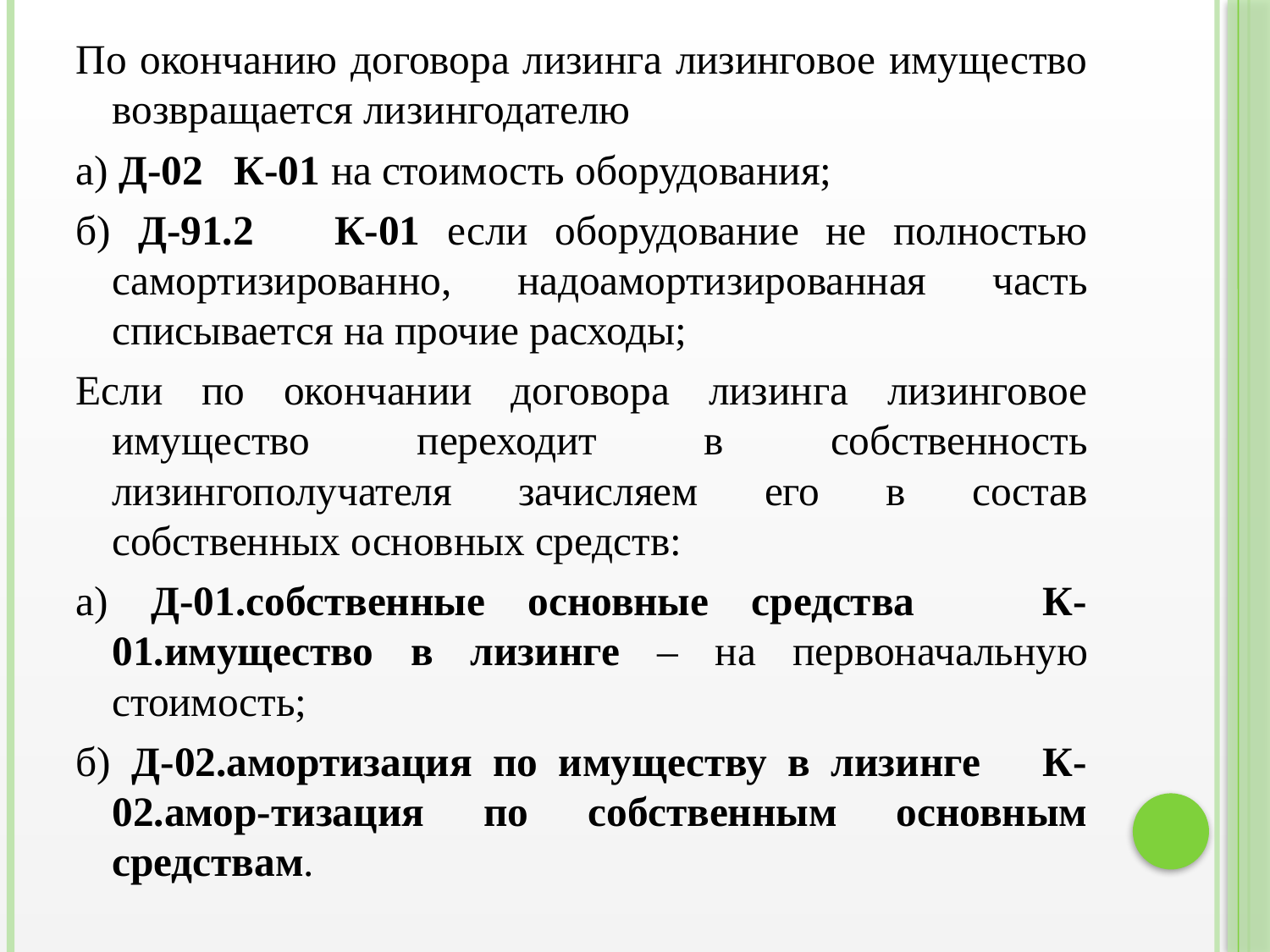

По окончанию договора лизинга лизинговое имущество возвращается лизингодателю
а) Д-02   К-01 на стоимость оборудования;
б) Д-91.2   К-01 если оборудование не полностью самортизированно, надоамортизированная часть списывается на прочие расходы;
Если по окончании договора лизинга лизинговое имущество переходит в собственность лизингополучателя зачисляем его в состав собственных основных средств:
а) Д-01.собственные основные средства   К-01.имущество в лизинге – на первоначальную стоимость;
б) Д-02.амортизация по имуществу в лизинге   К-02.амор-тизация по собственным основным средствам.